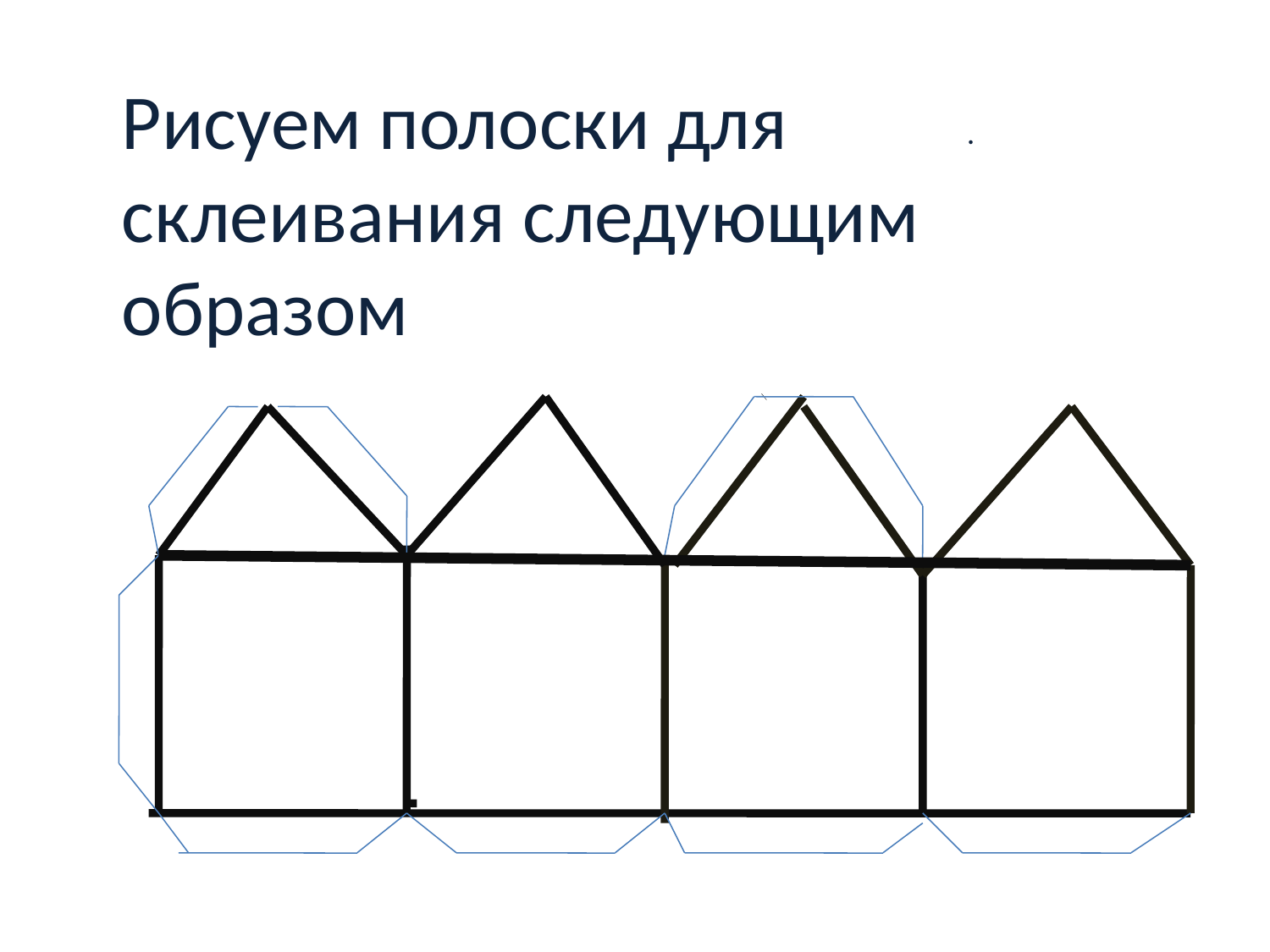

Рисуем полоски для склеивания следующим образом
.
#